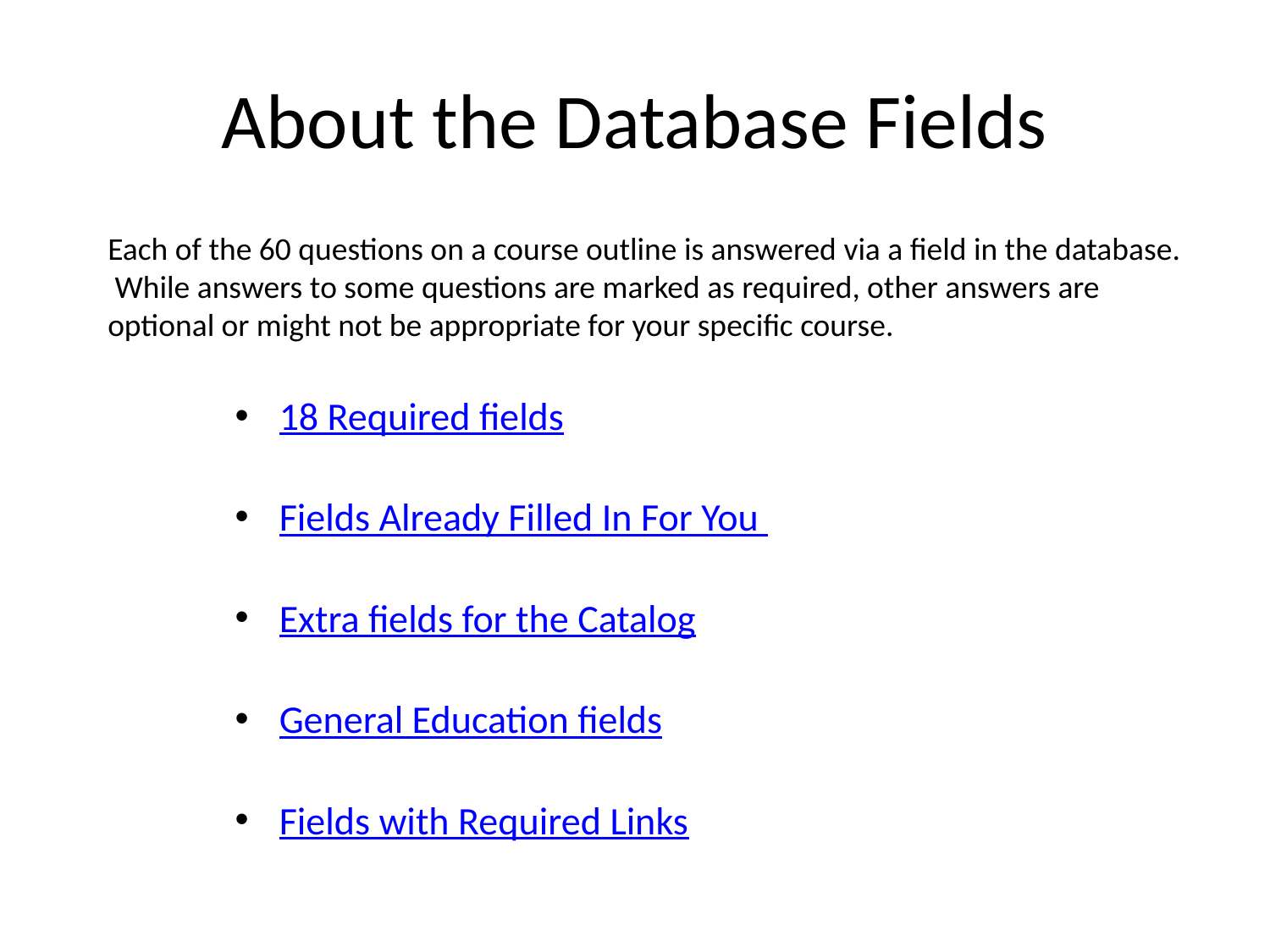

# About the Database Fields
Each of the 60 questions on a course outline is answered via a field in the database.  While answers to some questions are marked as required, other answers are optional or might not be appropriate for your specific course.
18 Required fields
Fields Already Filled In For You
Extra fields for the Catalog
General Education fields
Fields with Required Links